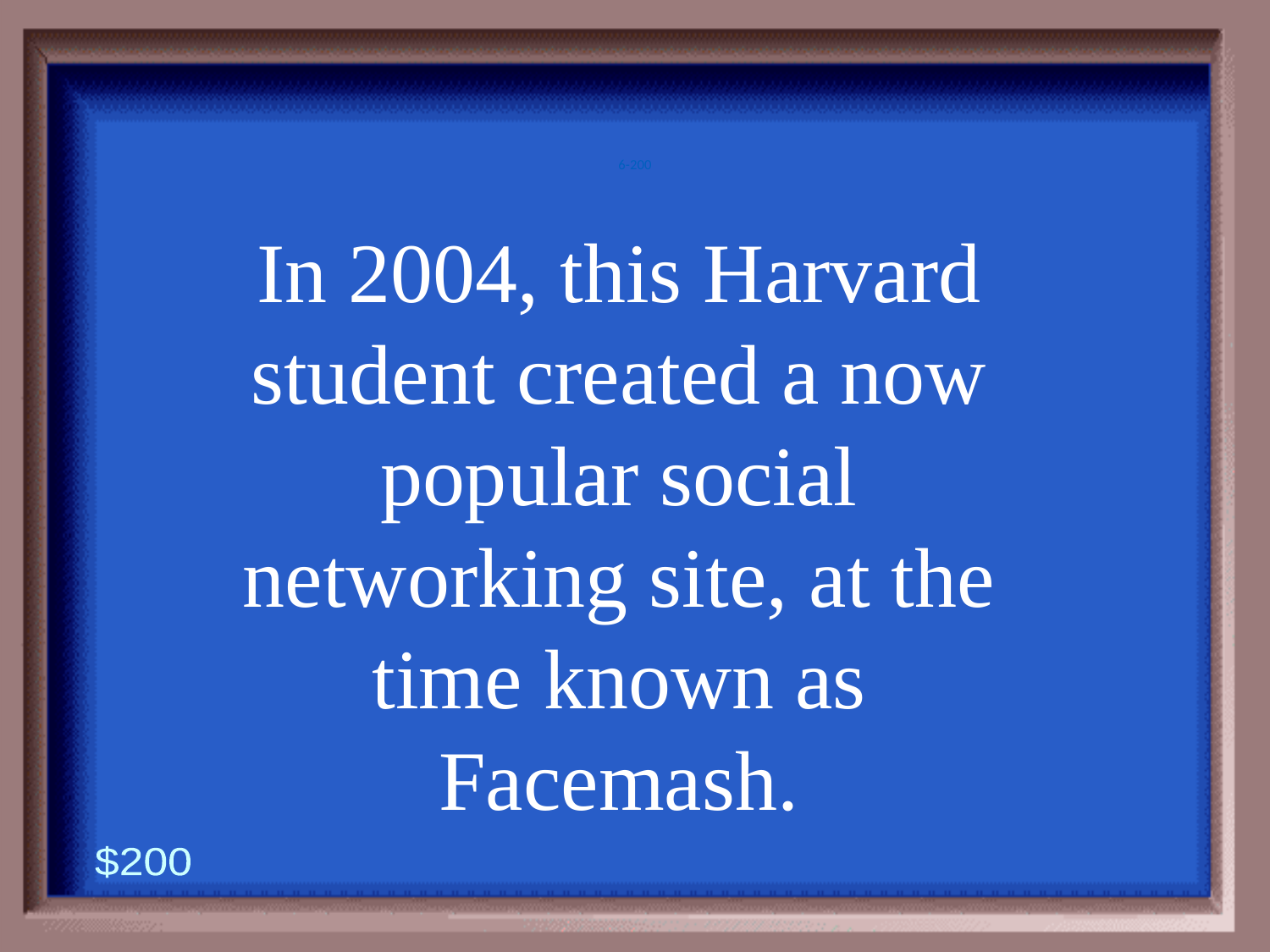

6-200
In 2004, this Harvard student created a now popular social networking site, at the time known as Facemash.
$200